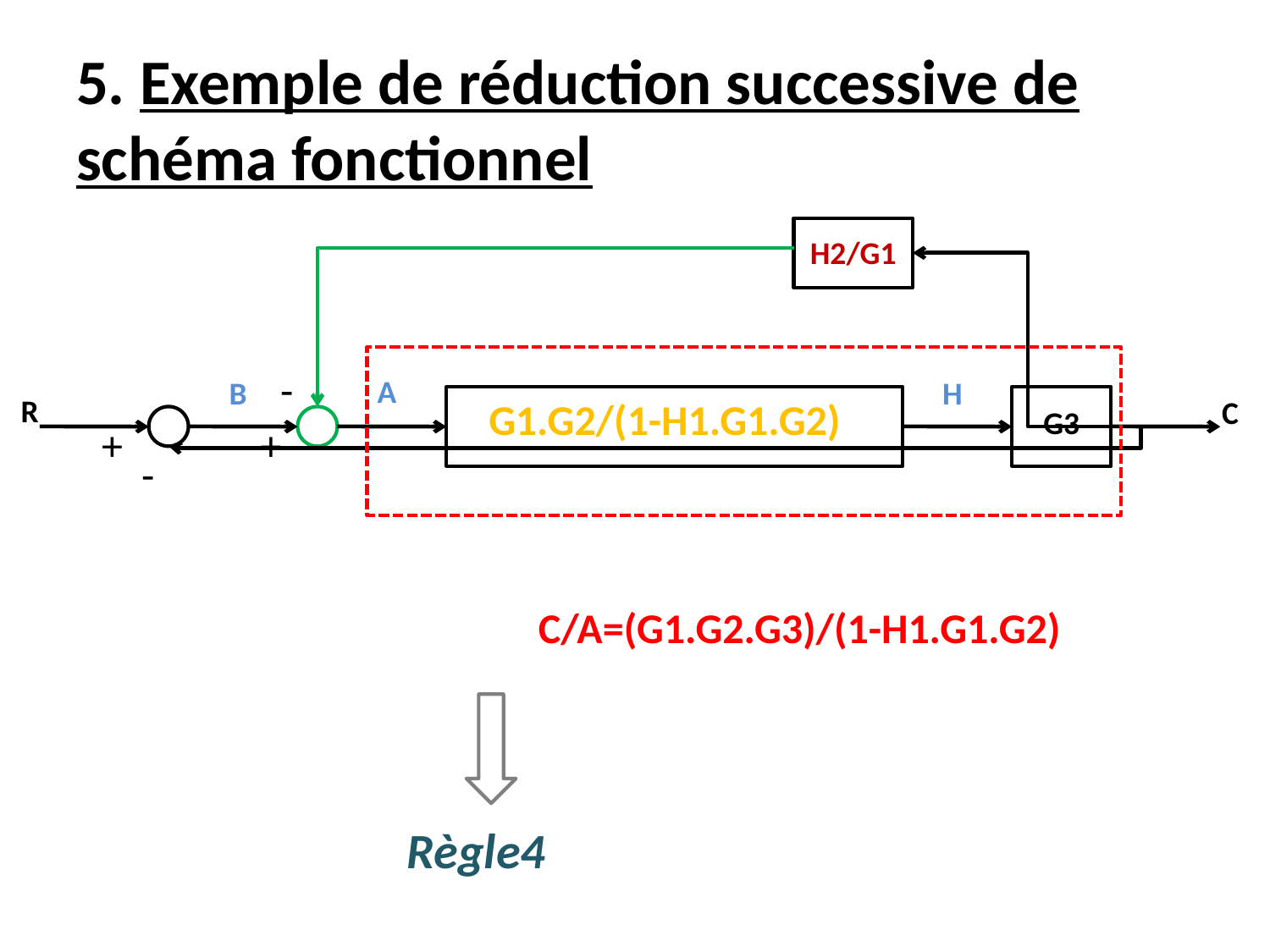

# 5. Exemple de réduction successive de schéma fonctionnel

H2/G1

-
A
B
H
R

G1.G2/(1-H1.G1.G2)

C
G3

+
+
-
C/A=(G1.G2.G3)/(1-H1.G1.G2)

Règle4